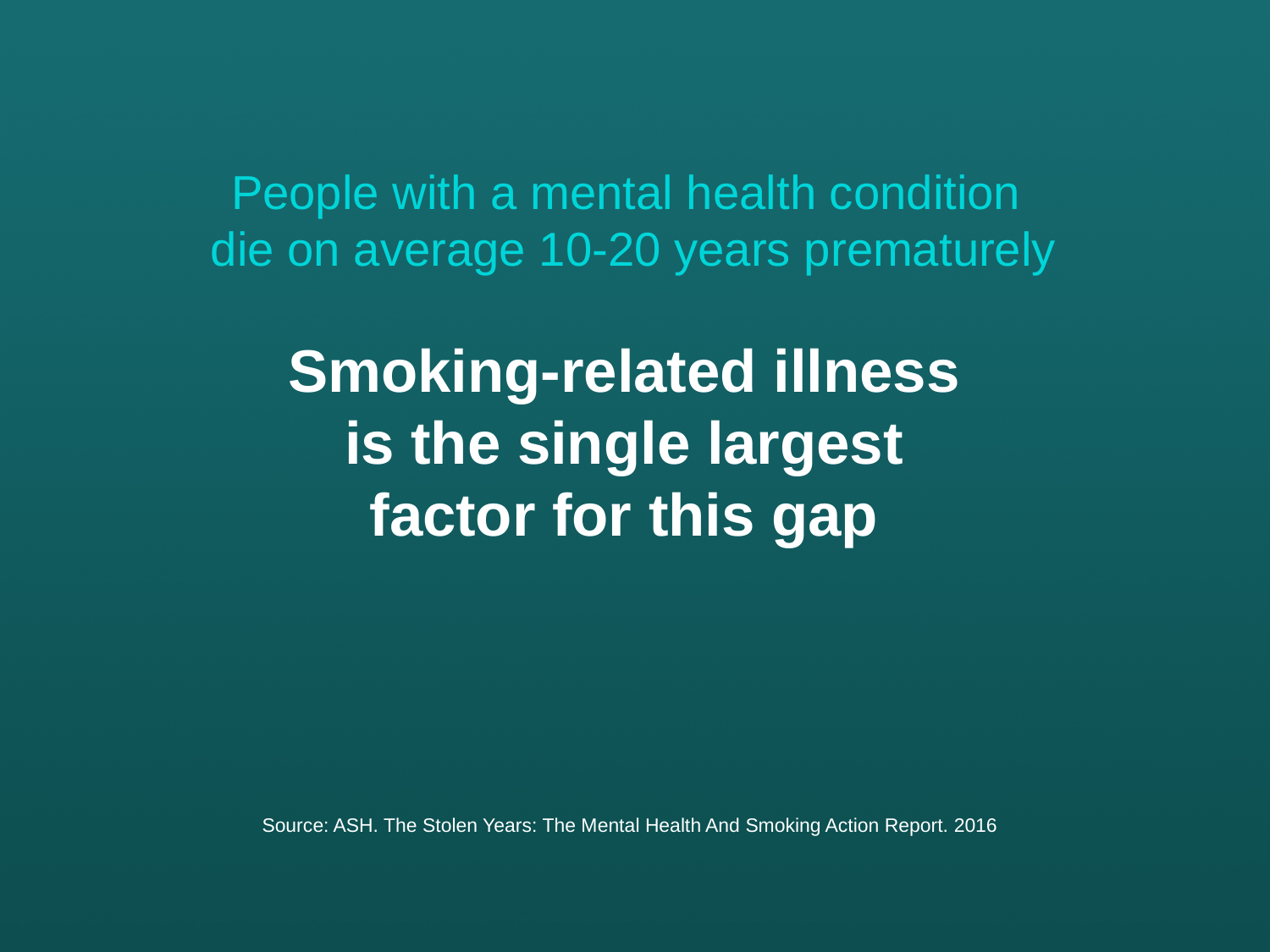

# People with a mental health condition die on average 10-20 years prematurely
Smoking-related illness
is the single largest
factor for this gap

Source: ASH. The Stolen Years: The Mental Health And Smoking Action Report. 2016